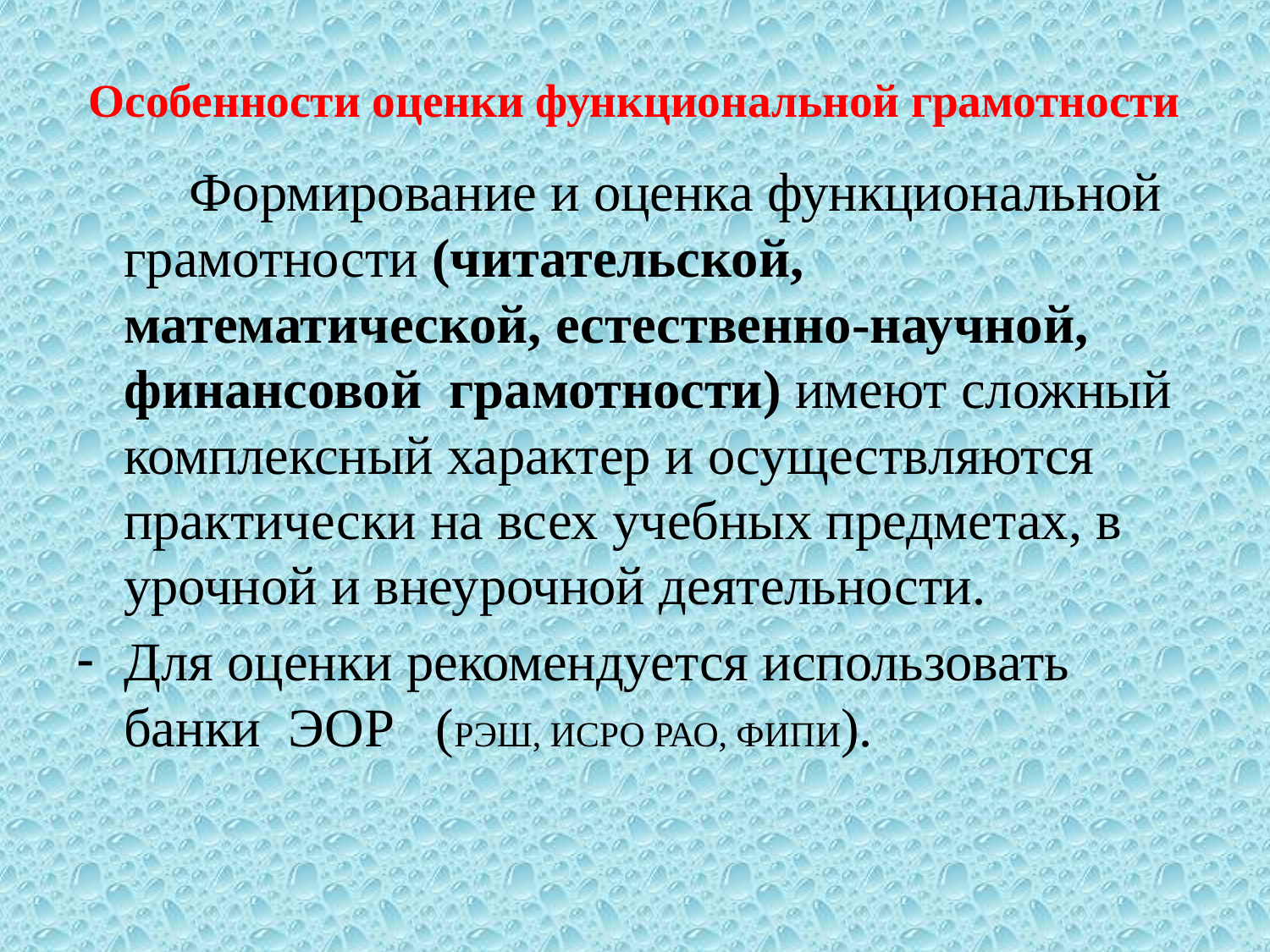

# Особенности оценки функциональной грамотности
        Формирование и оценка функциональной грамотности (читательской, математической, естественно-научной, финансовой  грамотности) имеют сложный комплексный характер и осуществляются практически на всех учебных предметах, в урочной и внеурочной деятельности.
Для оценки рекомендуется использовать банки  ЭОР   (РЭШ, ИСРО РАО, ФИПИ).